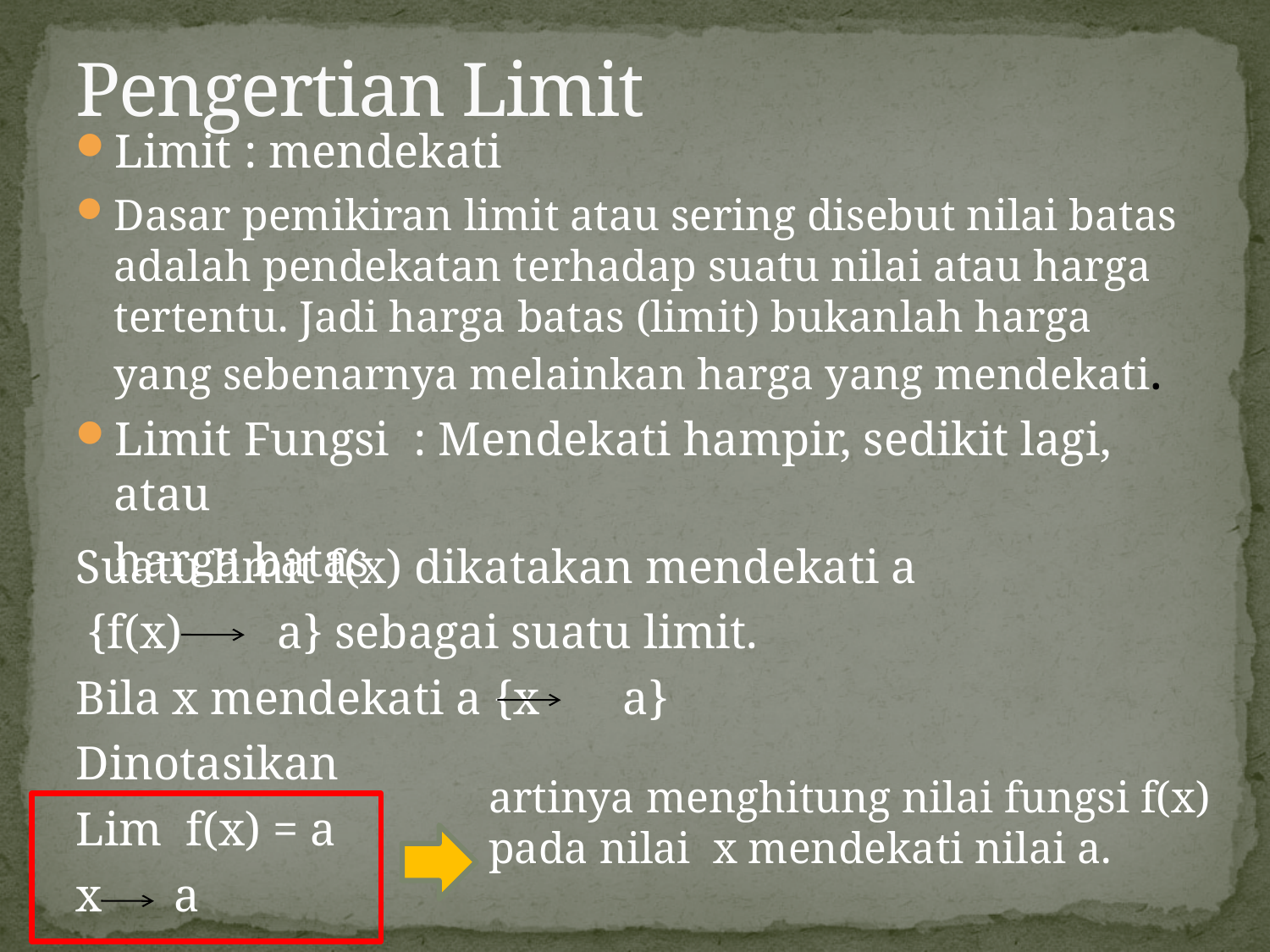

# Pengertian Limit
Limit : mendekati
Dasar pemikiran limit atau sering disebut nilai batas adalah pendekatan terhadap suatu nilai atau harga tertentu. Jadi harga batas (limit) bukanlah harga yang sebenarnya melainkan harga yang mendekati.
Limit Fungsi  : Mendekati hampir, sedikit lagi, atau
	harga batas

Suatu limit f(x) dikatakan mendekati a
 {f(x)        a} sebagai suatu limit.
Bila x mendekati a {x       a}
Dinotasikan
Lim  f(x) = a
x      a
artinya menghitung nilai fungsi f(x) pada nilai  x mendekati nilai a.